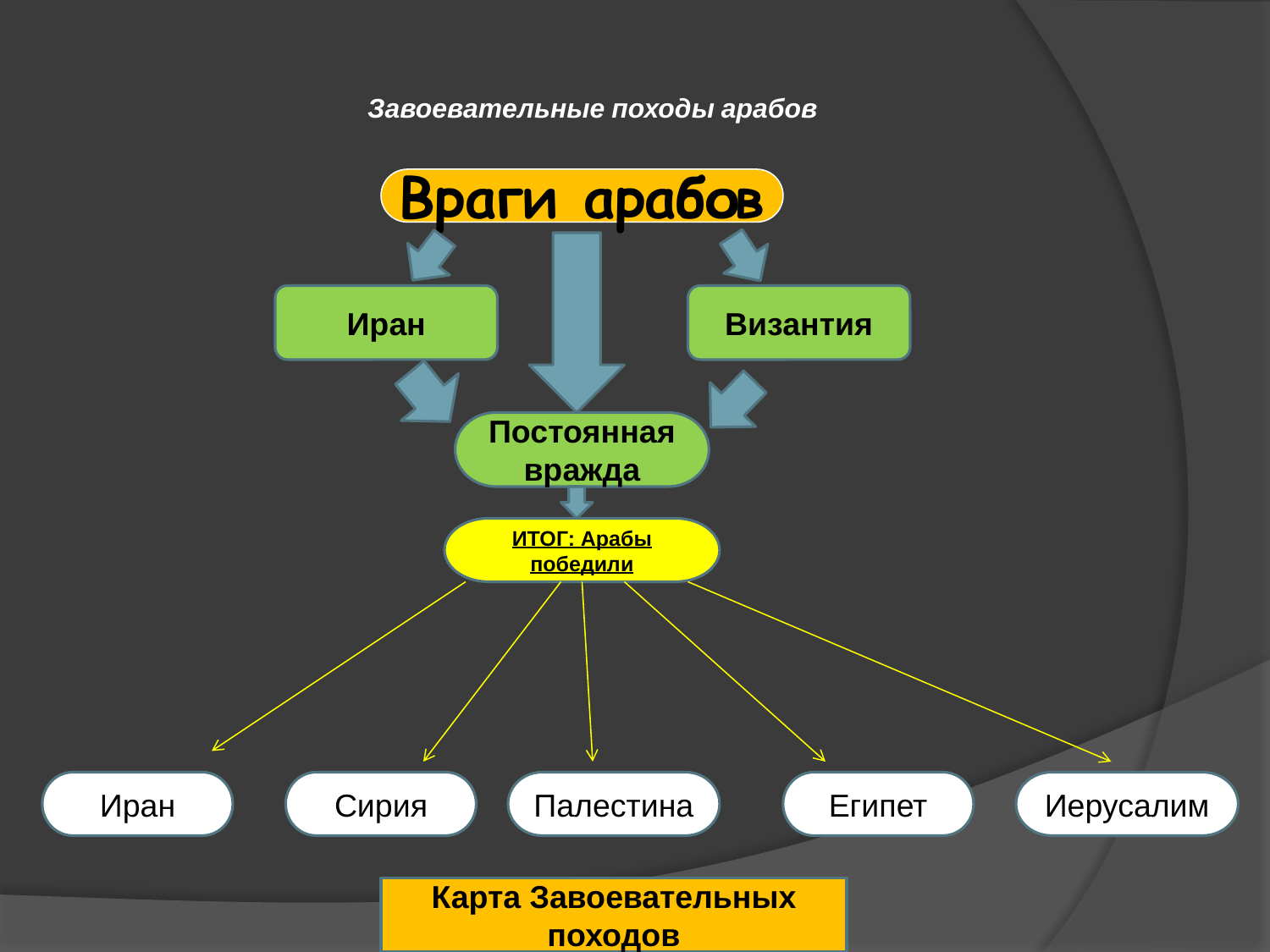

# Завоевательные походы арабов
Враги арабов

Иран
Византия

Постоянная вражда

ИТОГ: Арабы победили
Иран
Сирия
Палестина
Египет
Иерусалим
Карта Завоевательных походов